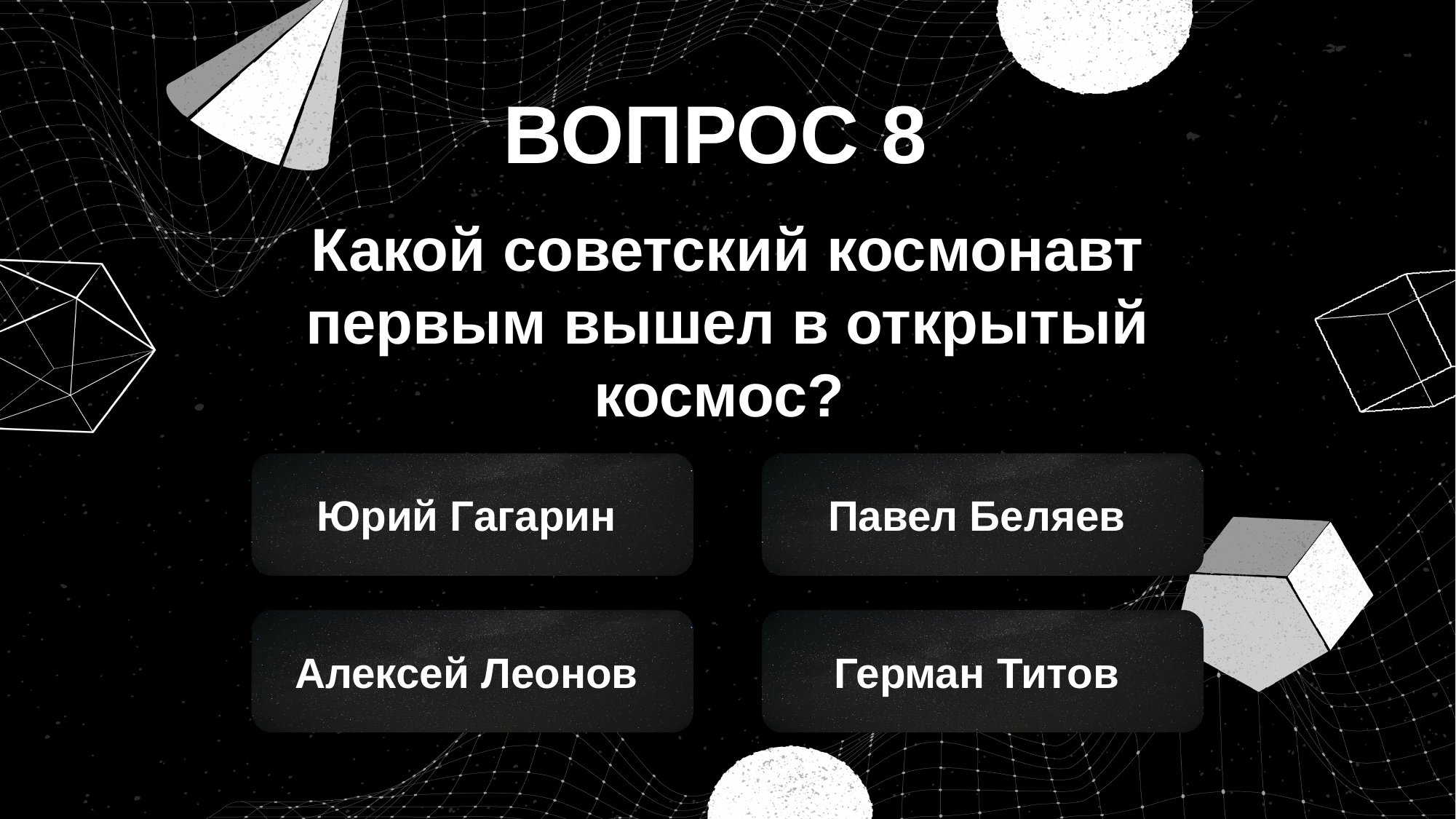

ВОПРОС 8
Какой советский космонавт первым вышел в открытый космос?
Павел Беляев
Юрий Гагарин
Алексей Леонов
Герман Титов